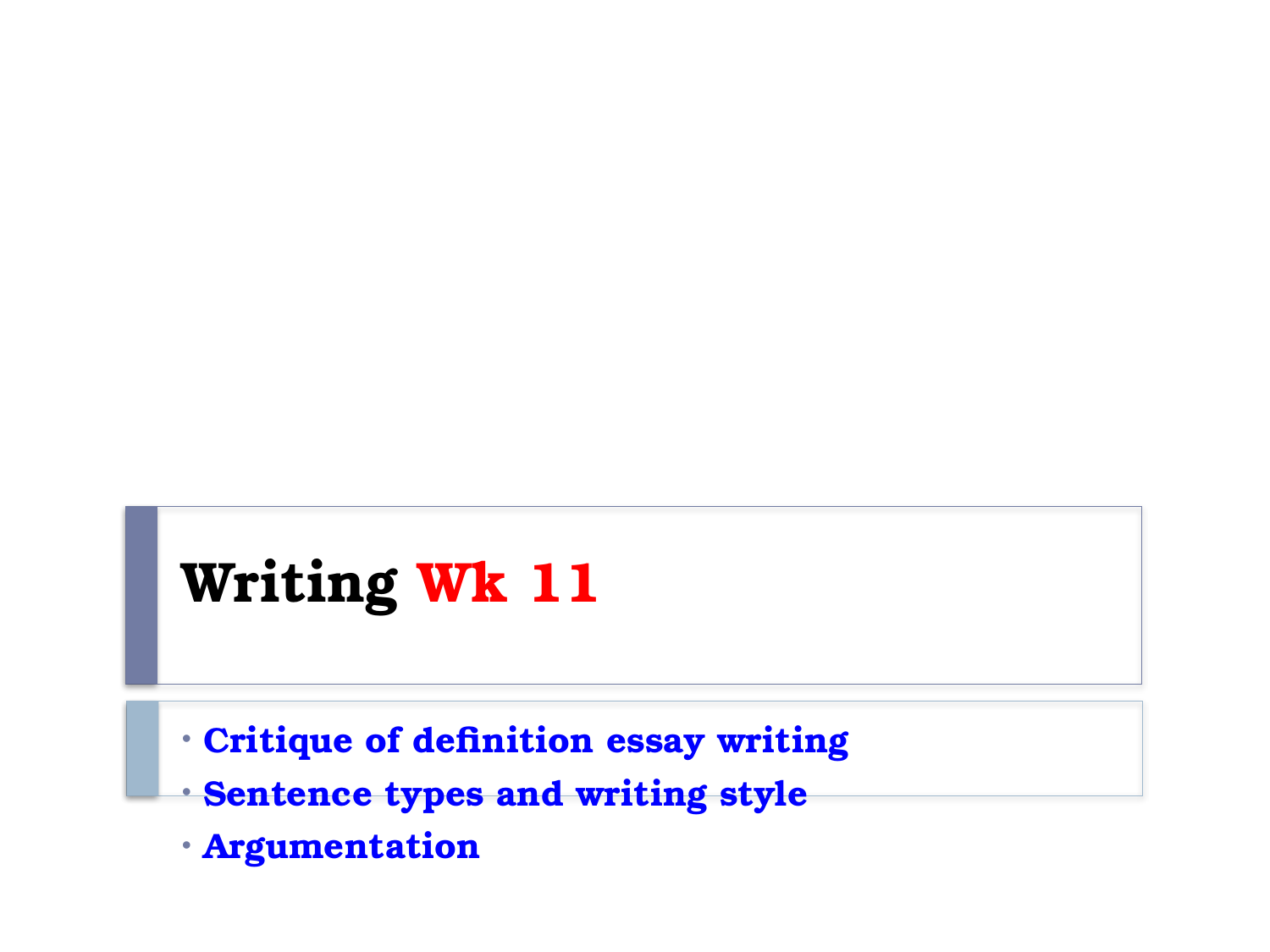

# Writing Wk 11
 Critique of definition essay writing
 Sentence types and writing style
 Argumentation